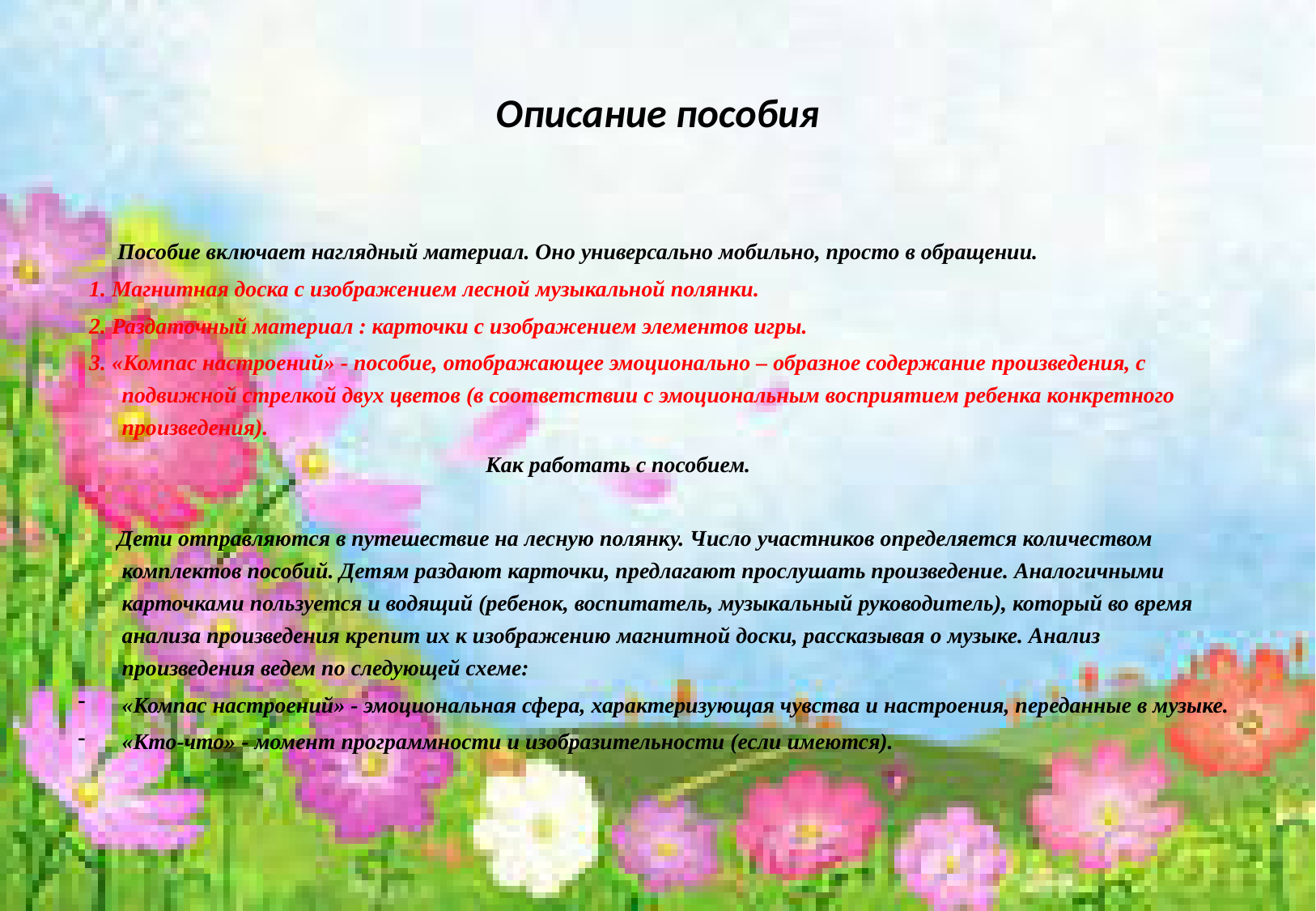

# Описание пособия
       Пособие включает наглядный материал. Оно универсально мобильно, просто в обращении.
  1. Магнитная доска с изображением лесной музыкальной полянки.
  2. Раздаточный материал : карточки с изображением элементов игры.
  3. «Компас настроений» - пособие, отображающее эмоционально – образное содержание произведения, с подвижной стрелкой двух цветов (в соответствии с эмоциональным восприятием ребенка конкретного произведения).
                                                                        Как работать с пособием.

       Дети отправляются в путешествие на лесную полянку. Число участников определяется количеством комплектов пособий. Детям раздают карточки, предлагают прослушать произведение. Аналогичными карточками пользуется и водящий (ребенок, воспитатель, музыкальный руководитель), который во время анализа произведения крепит их к изображению магнитной доски, рассказывая о музыке. Анализ произведения ведем по следующей схеме:
«Компас настроений» - эмоциональная сфера, характеризующая чувства и настроения, переданные в музыке.
«Кто-что» - момент программности и изобразительности (если имеются).